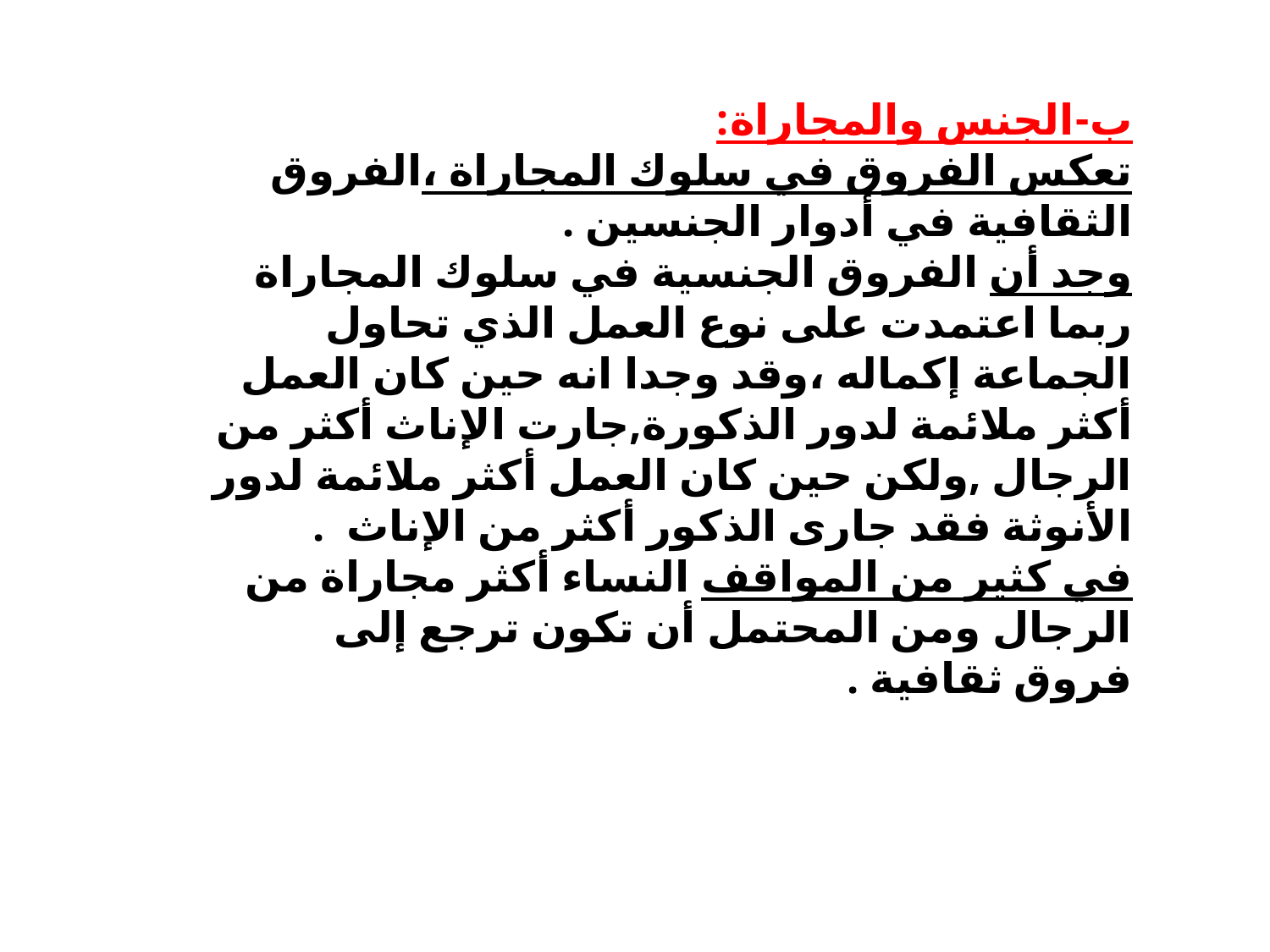

ب-الجنس والمجاراة:
تعكس الفروق في سلوك المجاراة ،الفروق الثقافية في أدوار الجنسين .
وجد أن الفروق الجنسية في سلوك المجاراة ربما اعتمدت على نوع العمل الذي تحاول الجماعة إكماله ،وقد وجدا انه حين كان العمل أكثر ملائمة لدور الذكورة,جارت الإناث أكثر من الرجال ,ولكن حين كان العمل أكثر ملائمة لدور الأنوثة فقد جارى الذكور أكثر من الإناث  .
في كثير من المواقف النساء أكثر مجاراة من الرجال ومن المحتمل أن تكون ترجع إلى فروق ثقافية .